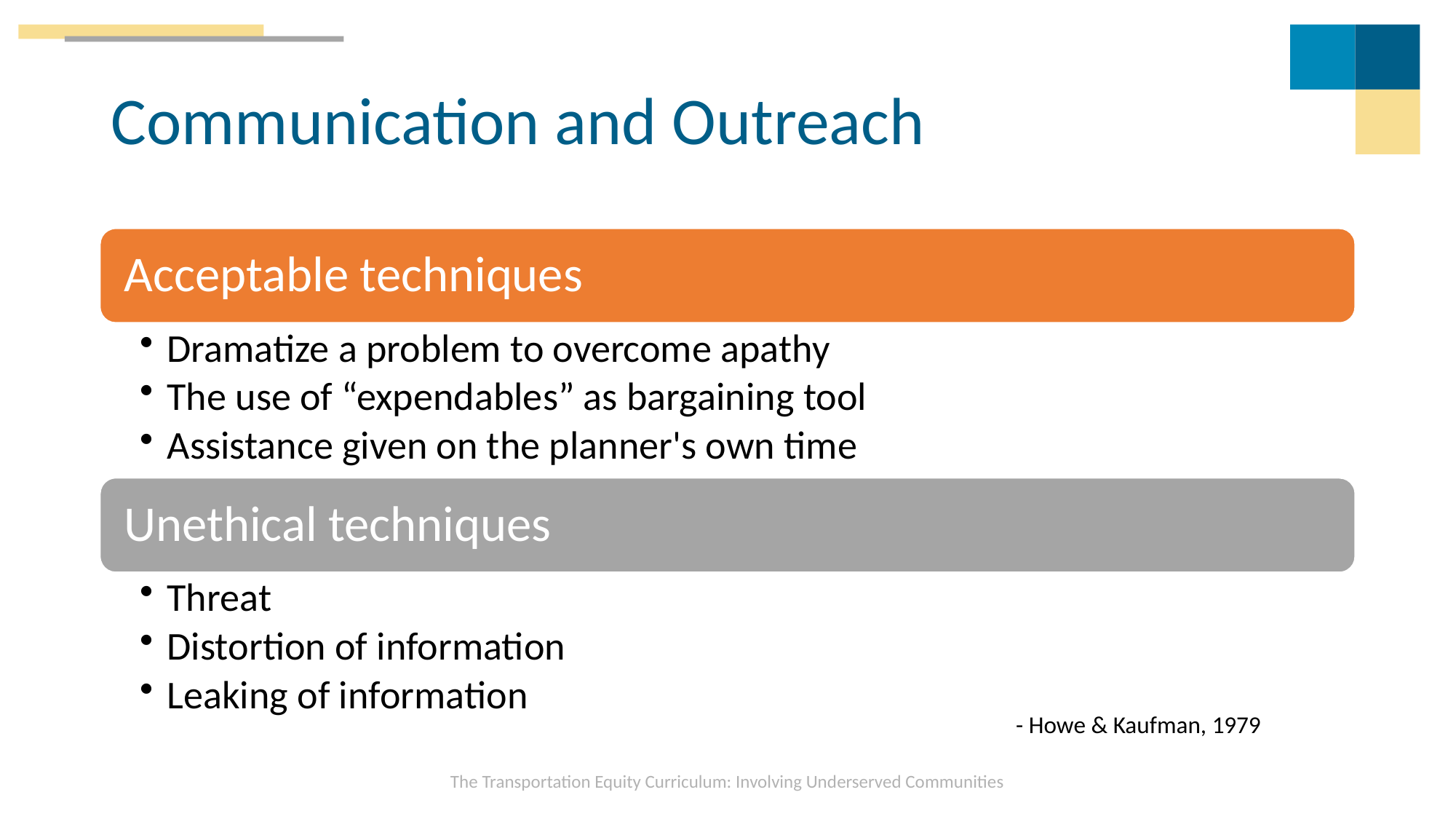

# Communication and Outreach
Acceptable techniques
Dramatize a problem to overcome apathy
The use of “expendables” as bargaining tool
Assistance given on the planner's own time
Unethical techniques
Threat
Distortion of information
Leaking of information
- Howe & Kaufman, 1979
The Transportation Equity Curriculum: Involving Underserved Communities